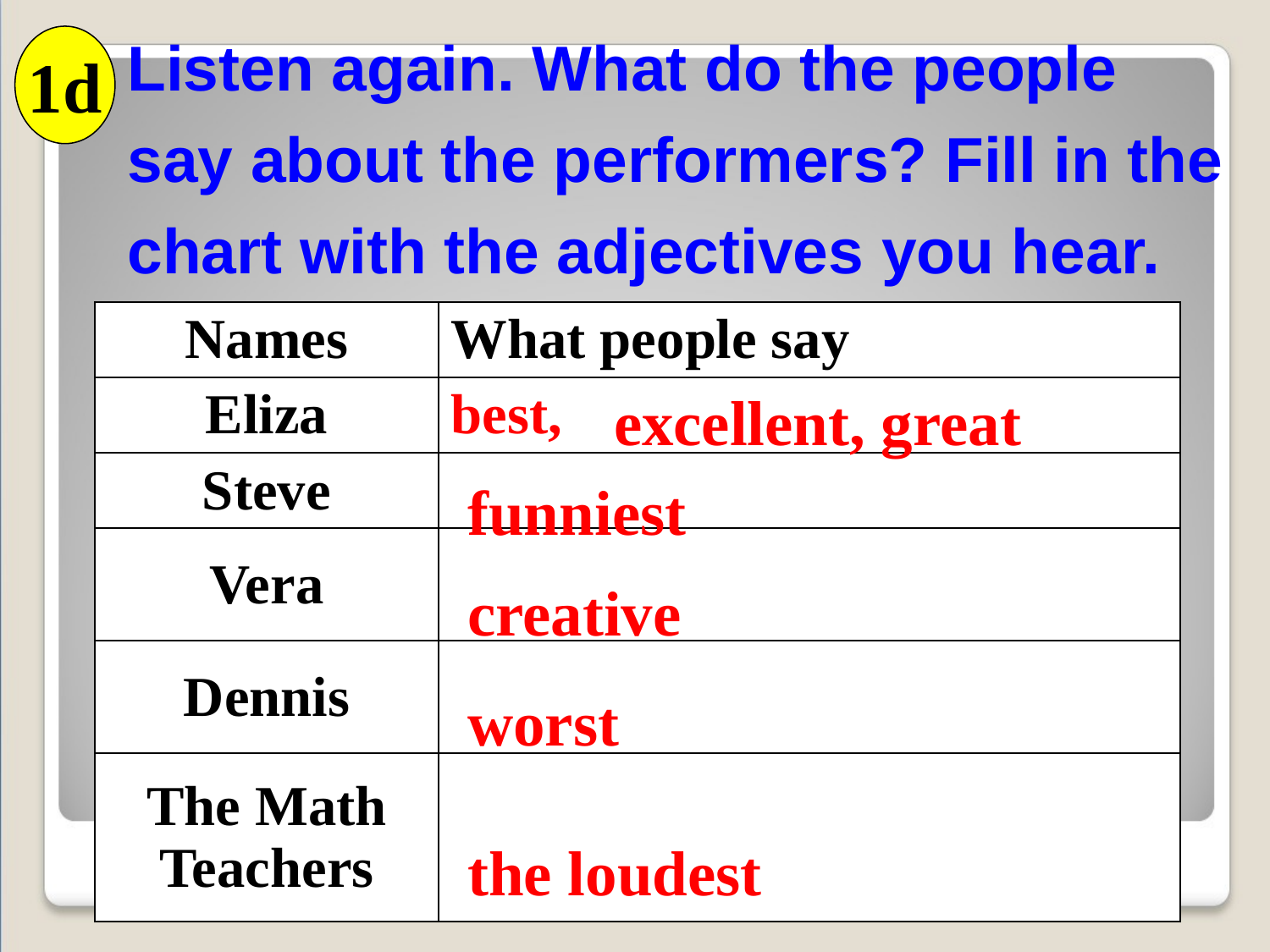

Listen again. What do the people   say about the performers? Fill in the chart with the adjectives you hear.
1d
| Names | What people say |
| --- | --- |
| Eliza | best, |
| Steve |  |
| Vera |  |
| Dennis |  |
| The Math Teachers |  |
excellent, great
funniest
creative
worst
the loudest